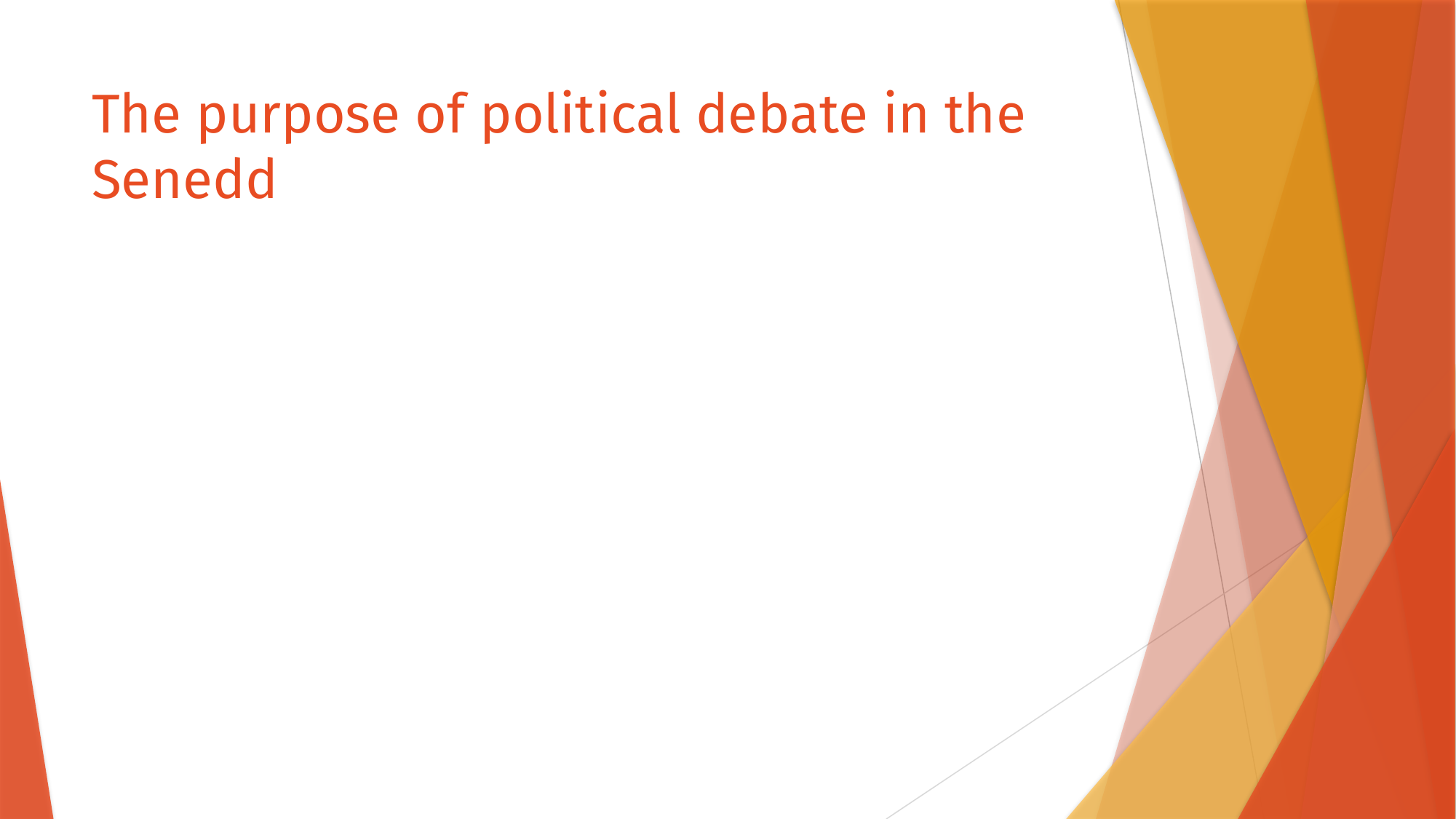

# The purpose of political debate in the Senedd